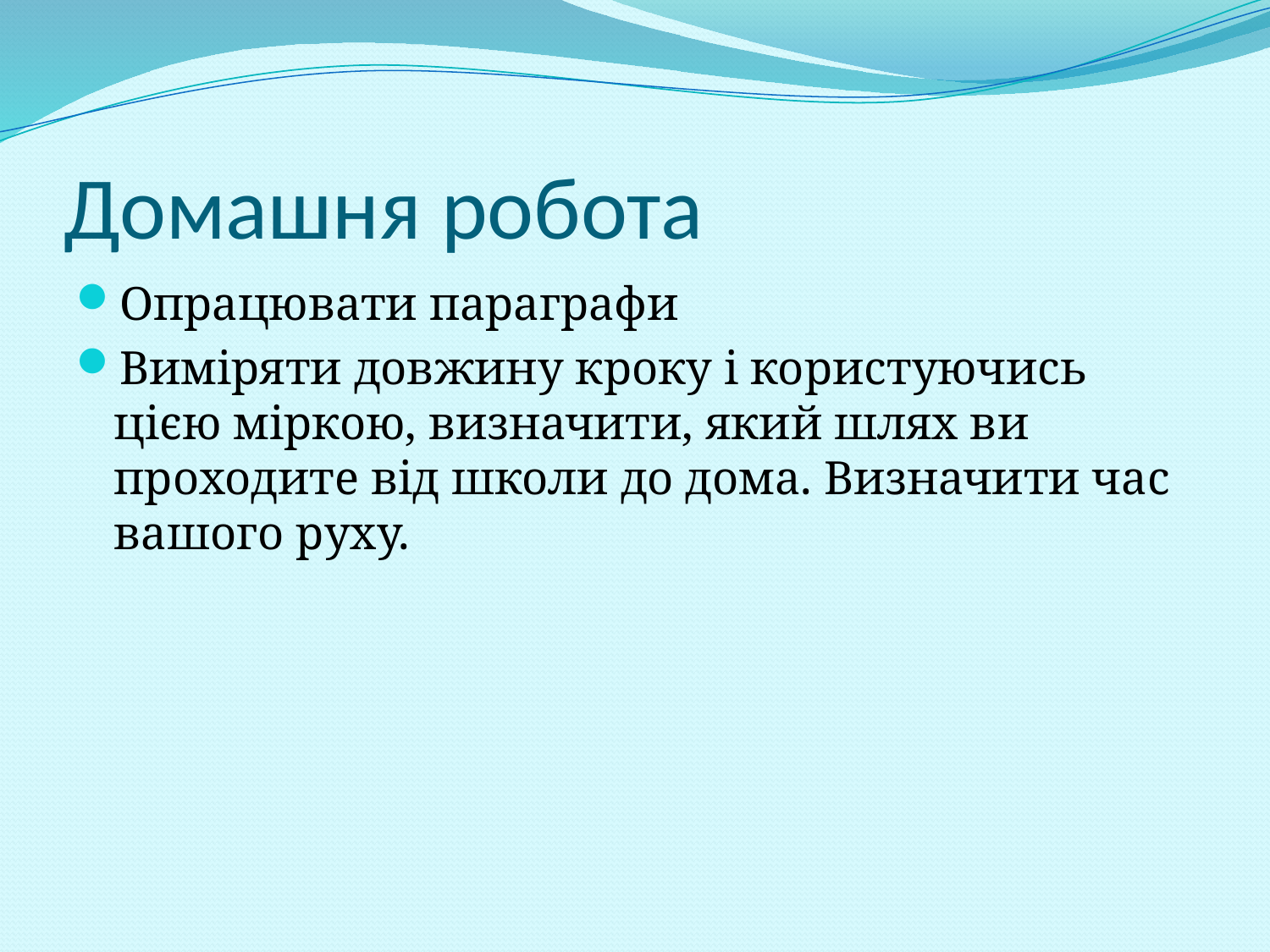

# Домашня робота
Опрацювати параграфи
Виміряти довжину кроку і користуючись цією міркою, визначити, який шлях ви проходите від школи до дома. Визначити час вашого руху.